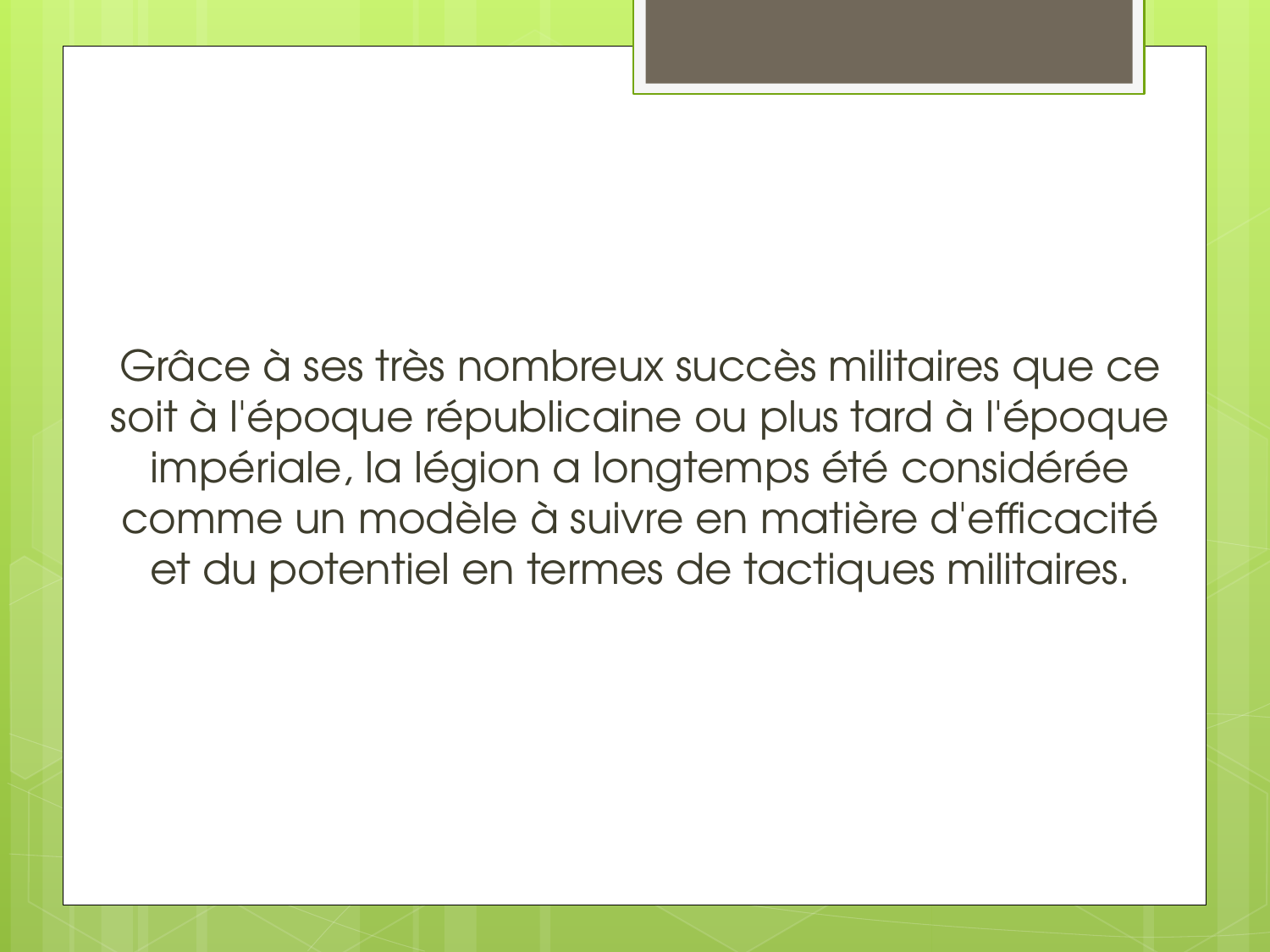

Grâce à ses très nombreux succès militaires que ce soit à l'époque républicaine ou plus tard à l'époque impériale, la légion a longtemps été considérée comme un modèle à suivre en matière d'efficacité et du potentiel en termes de tactiques militaires.